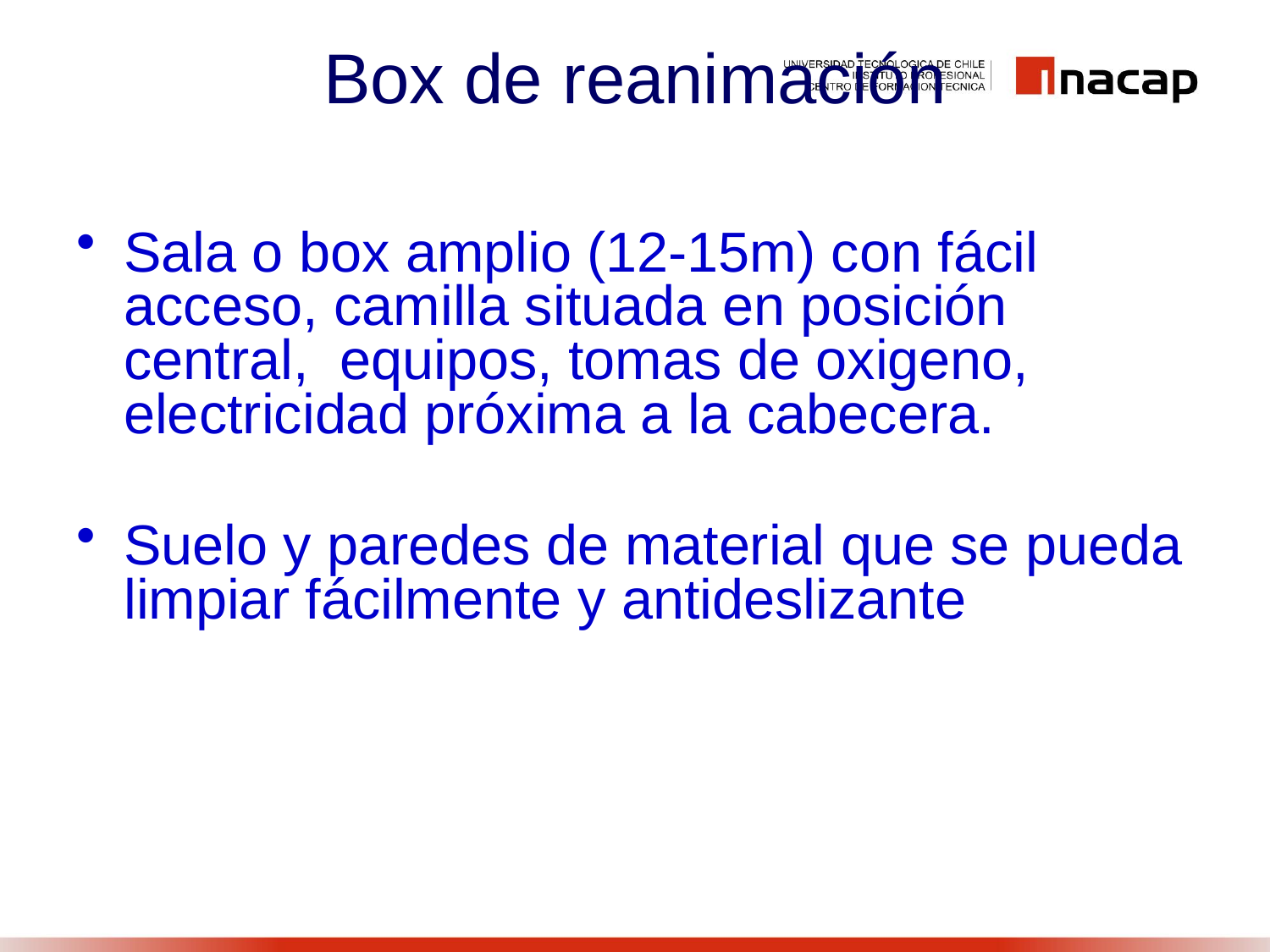

# Box de reanimación
Sala o box amplio (12-15m) con fácil acceso, camilla situada en posición central,  equipos, tomas de oxigeno, electricidad próxima a la cabecera.

Suelo y paredes de material que se pueda limpiar fácilmente y antideslizante